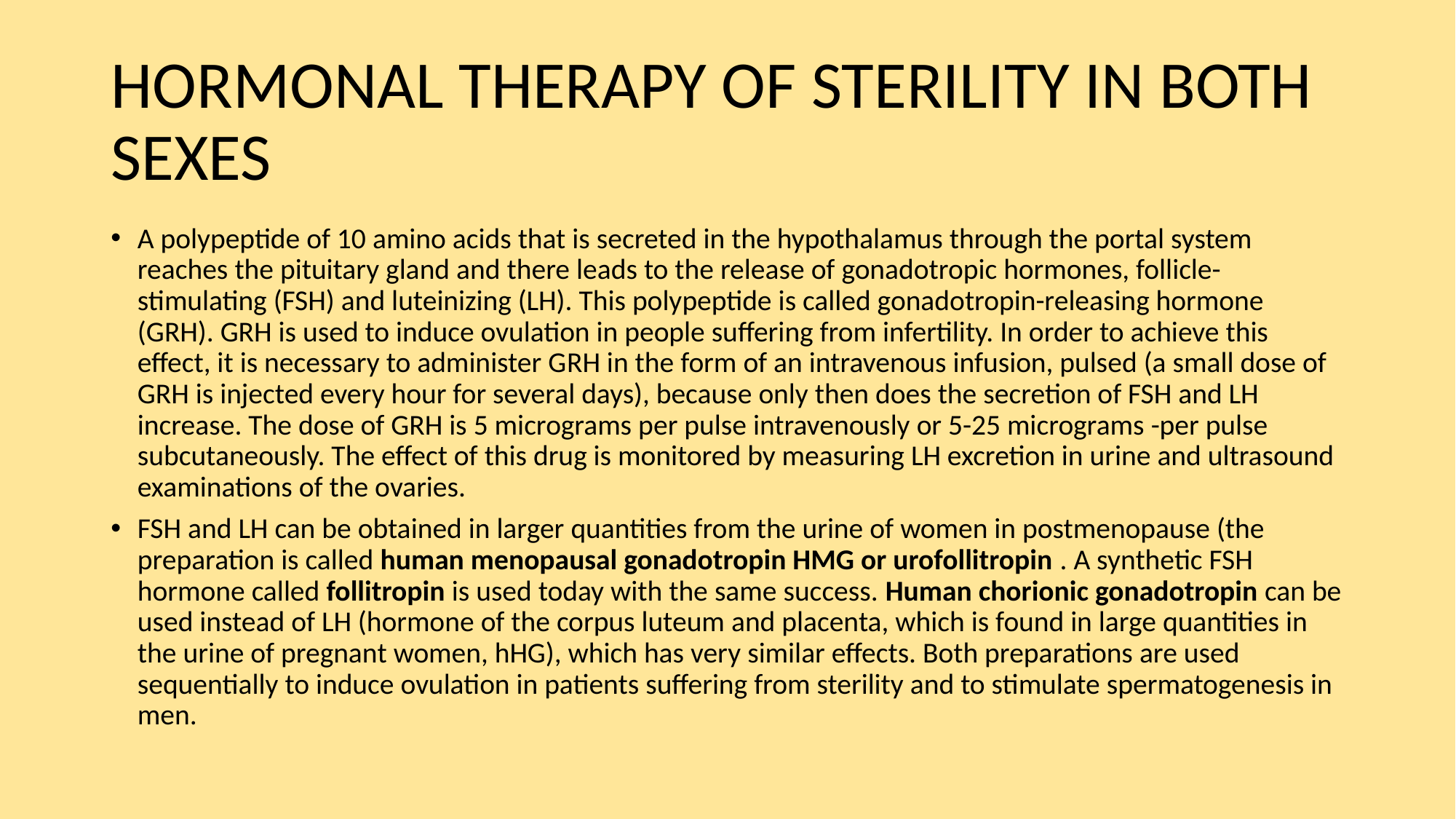

# HORMONAL THERAPY OF STERILITY IN BOTH SEXES
A polypeptide of 10 amino acids that is secreted in the hypothalamus through the portal system reaches the pituitary gland and there leads to the release of gonadotropic hormones, follicle-stimulating (FSH) and luteinizing (LH). This polypeptide is called gonadotropin-releasing hormone (GRH). GRH is used to induce ovulation in people suffering from infertility. In order to achieve this effect, it is necessary to administer GRH in the form of an intravenous infusion, pulsed (a small dose of GRH is injected every hour for several days), because only then does the secretion of FSH and LH increase. The dose of GRH is 5 micrograms per pulse intravenously or 5-25 micrograms -per pulse subcutaneously. The effect of this drug is monitored by measuring LH excretion in urine and ultrasound examinations of the ovaries.
FSH and LH can be obtained in larger quantities from the urine of women in postmenopause (the preparation is called human menopausal gonadotropin HMG or urofollitropin . A synthetic FSH hormone called follitropin is used today with the same success. Human chorionic gonadotropin can be used instead of LH (hormone of the corpus luteum and placenta, which is found in large quantities in the urine of pregnant women, hHG), which has very similar effects. Both preparations are used sequentially to induce ovulation in patients suffering from sterility and to stimulate spermatogenesis in men.